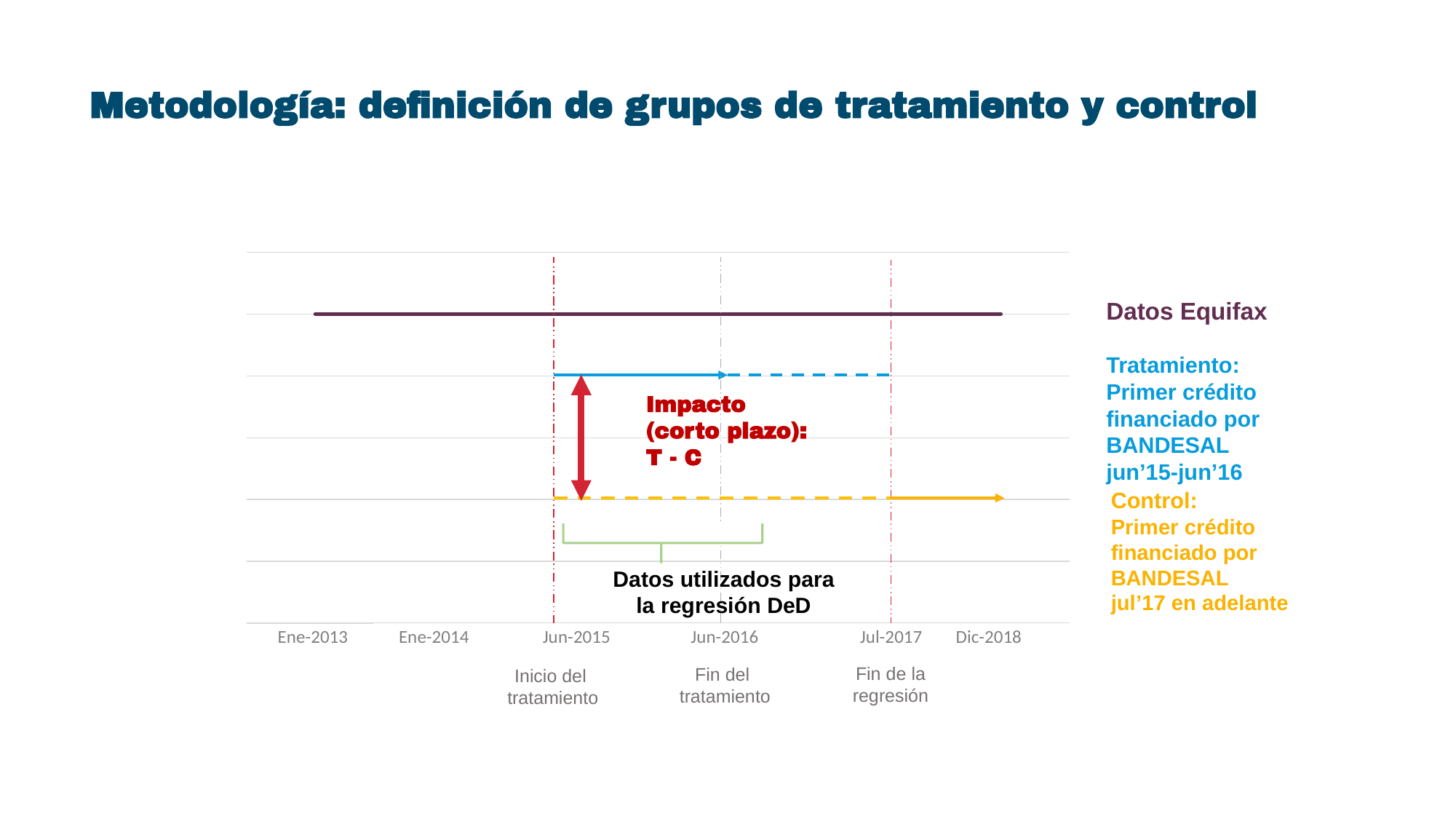

Metodología: definición de grupos de tratamiento y control

### Chart

| Category | Datos Equifax | Tratamiento | Comparación |
|---|---|---|---|
| Ene-2013 | 5.0 | 4.0 | 2.0 |
| Ene-2014 | 5.0 | 4.0 | 2.0 |
| Ene-2015 | 5.0 | 4.0 | 2.0 |
| Ene-2016 | 5.0 | None | 2.0 |
| Ene-2017 | 5.0 | None | 2.0 |
| May-2018 | 5.0 | None | None |
Datos Equifax
Tratamiento:
Primer crédito financiado por  BANDESAL
jun’15-jun’16
Impacto
(corto plazo):
T - C

Control:
Primer crédito financiado por BANDESAL
jul’17 en adelante
Datos utilizados para la regresión DeD
| Ene-2013 | Ene-2014 | Jun-2015 | Jun-2016 |  | Jul-2017 | Dic-2018 |
| --- | --- | --- | --- | --- | --- | --- |
Fin de la regresión
Fin del
tratamiento
Inicio del
tratamiento